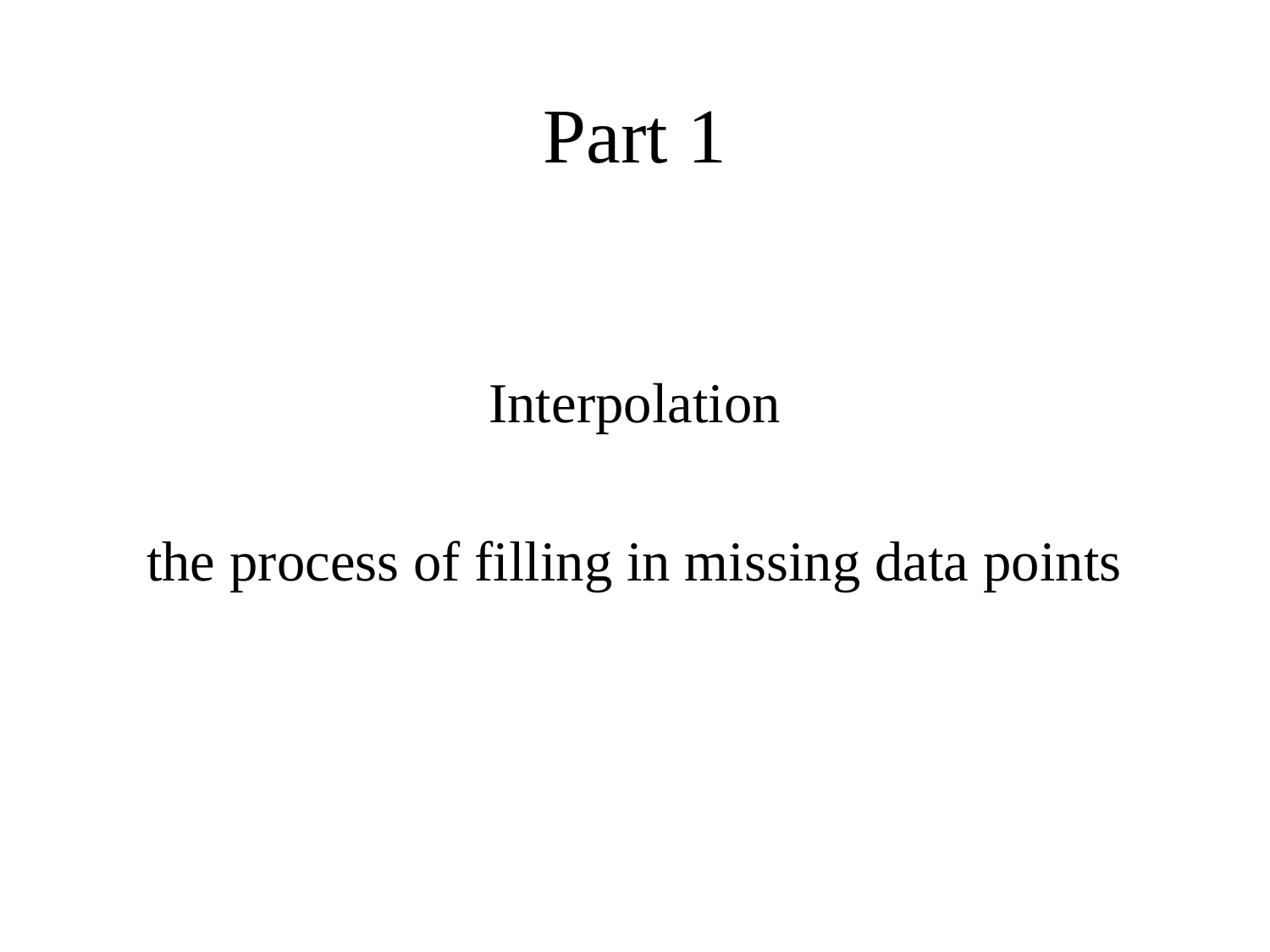

# Part 1
Interpolation

the process of filling in missing data points